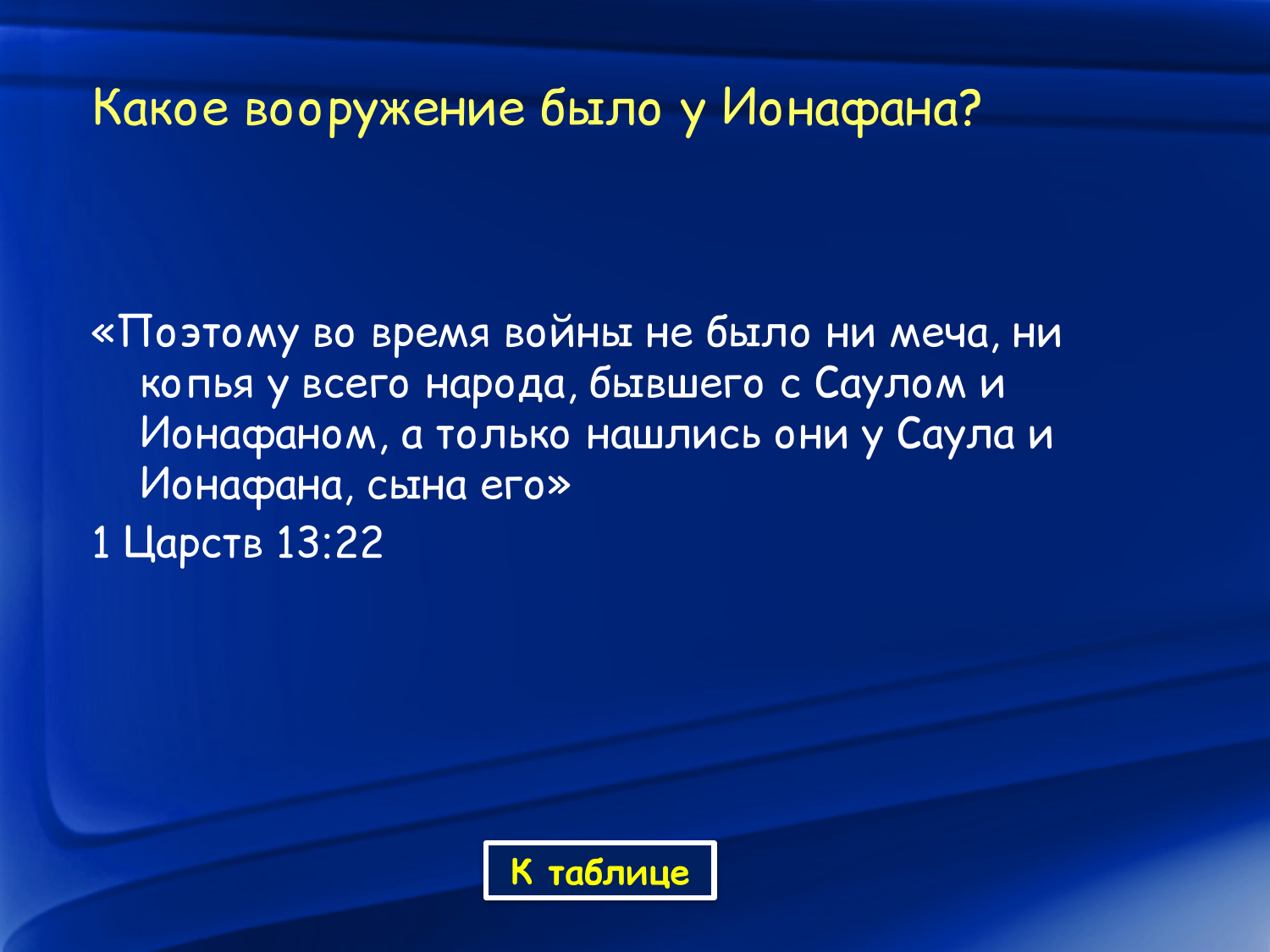

Какое вооружение было у Ионафана?
«Поэтому во время войны не было ни меча, ни копья у всего народа, бывшего с Саулом и Ионафаном, а только нашлись они у Саула и Ионафана, сына его»
1 Царств 13:22
К таблице